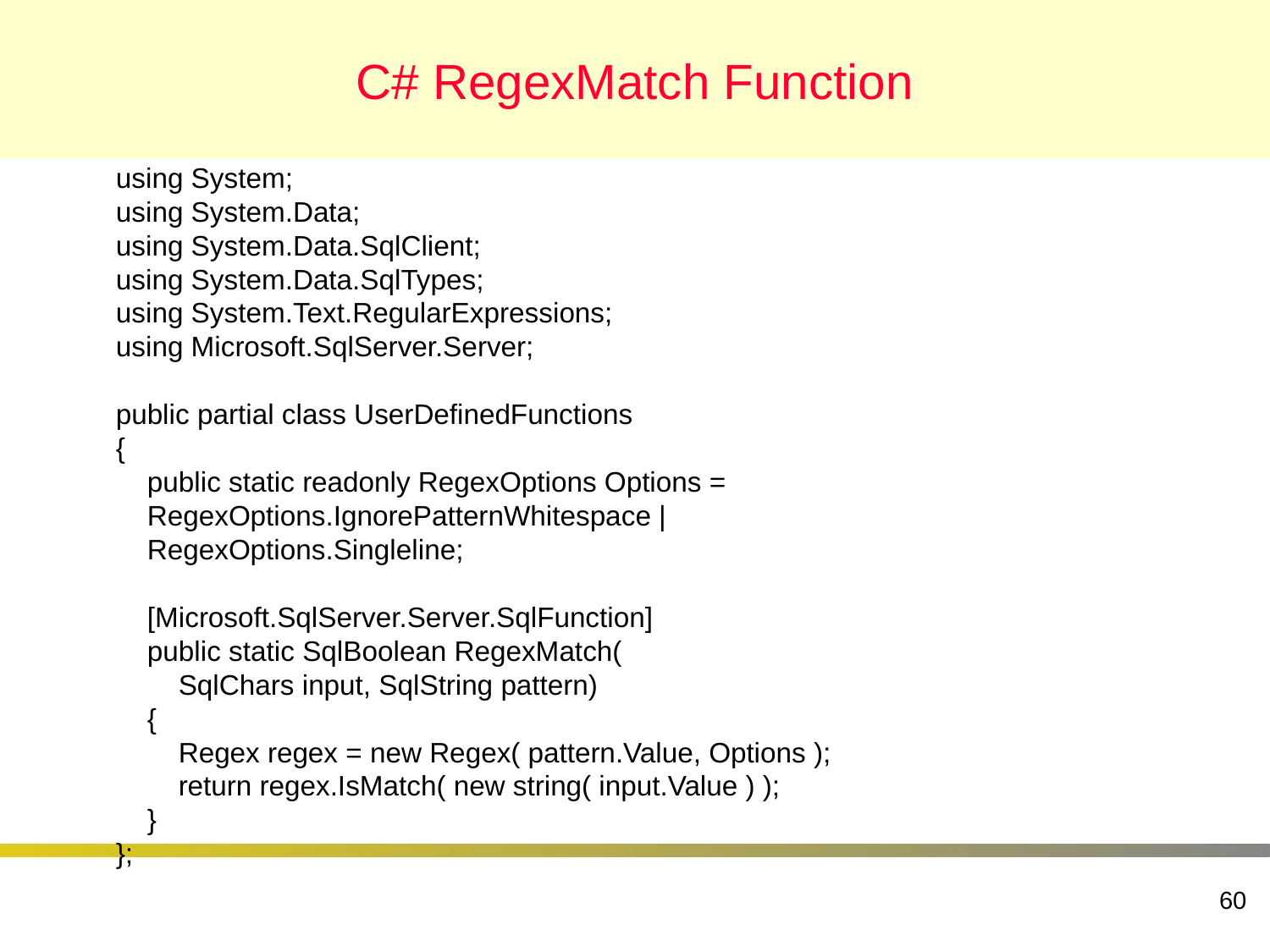

# C# RegexMatch Function
using System;
using System.Data;
using System.Data.SqlClient;
using System.Data.SqlTypes;
using System.Text.RegularExpressions;
using Microsoft.SqlServer.Server;

public partial class UserDefinedFunctions
{
    public static readonly RegexOptions Options =
    RegexOptions.IgnorePatternWhitespace |
    RegexOptions.Singleline;

    [Microsoft.SqlServer.Server.SqlFunction]
    public static SqlBoolean RegexMatch(
        SqlChars input, SqlString pattern)
    {
        Regex regex = new Regex( pattern.Value, Options );
        return regex.IsMatch( new string( input.Value ) );
    }
};
60